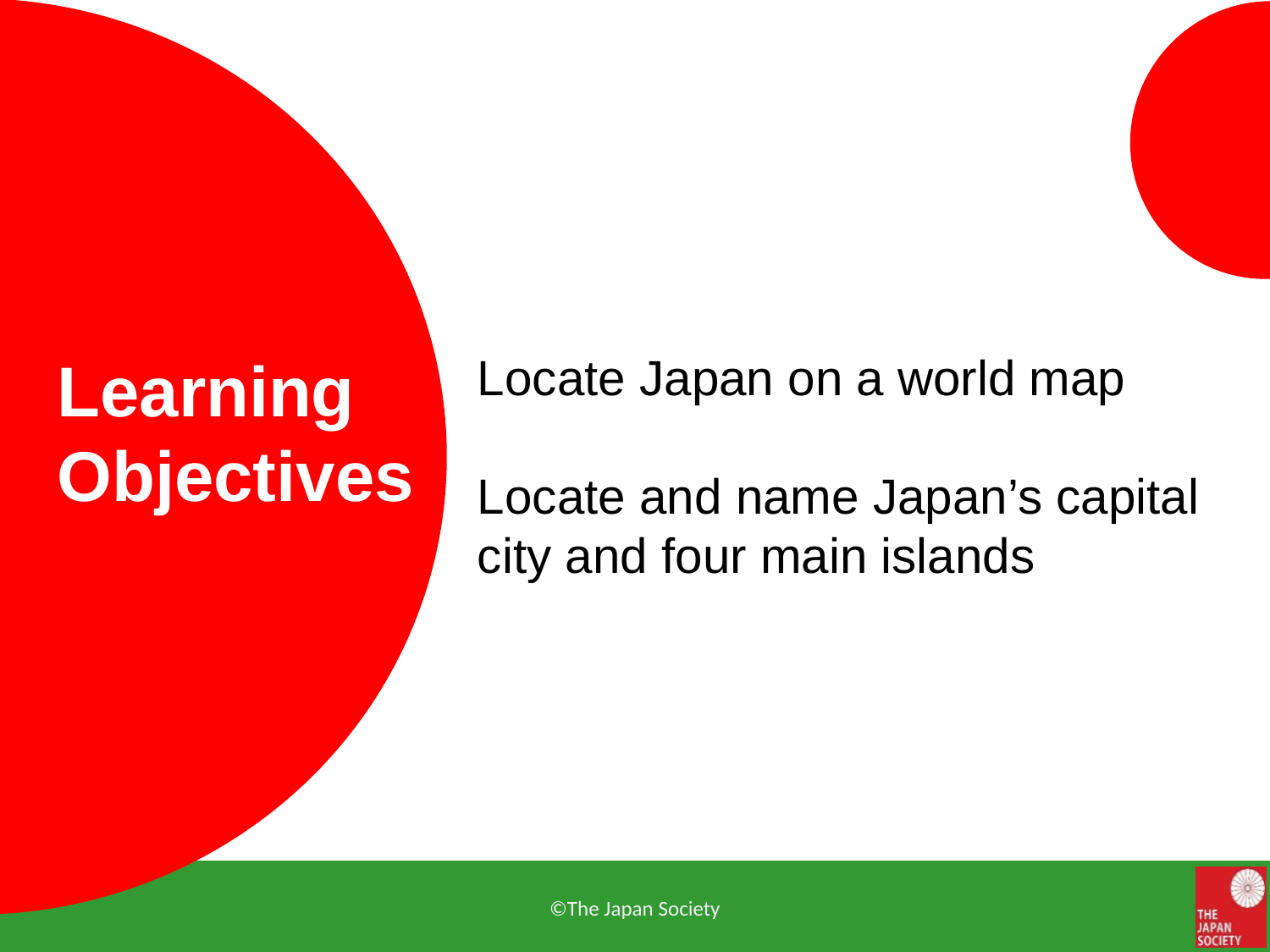

Learning Objectives
Locate Japan on a world map

Locate and name Japan’s capital city and four main islands